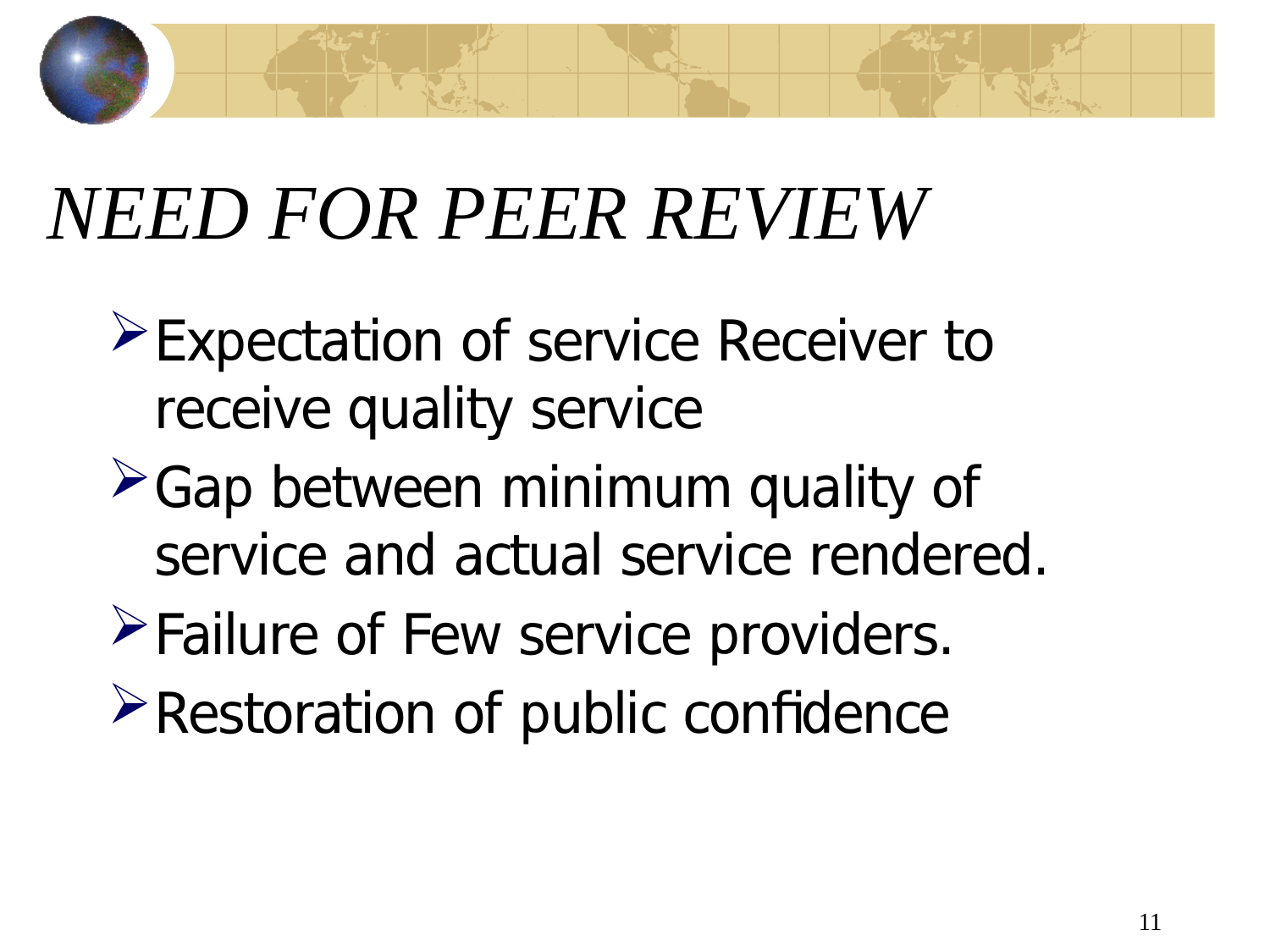

# NEED FOR PEER REVIEW
Expectation of service Receiver to receive quality service
Gap between minimum quality of service and actual service rendered.
Failure of Few service providers.
Restoration of public confidence
11